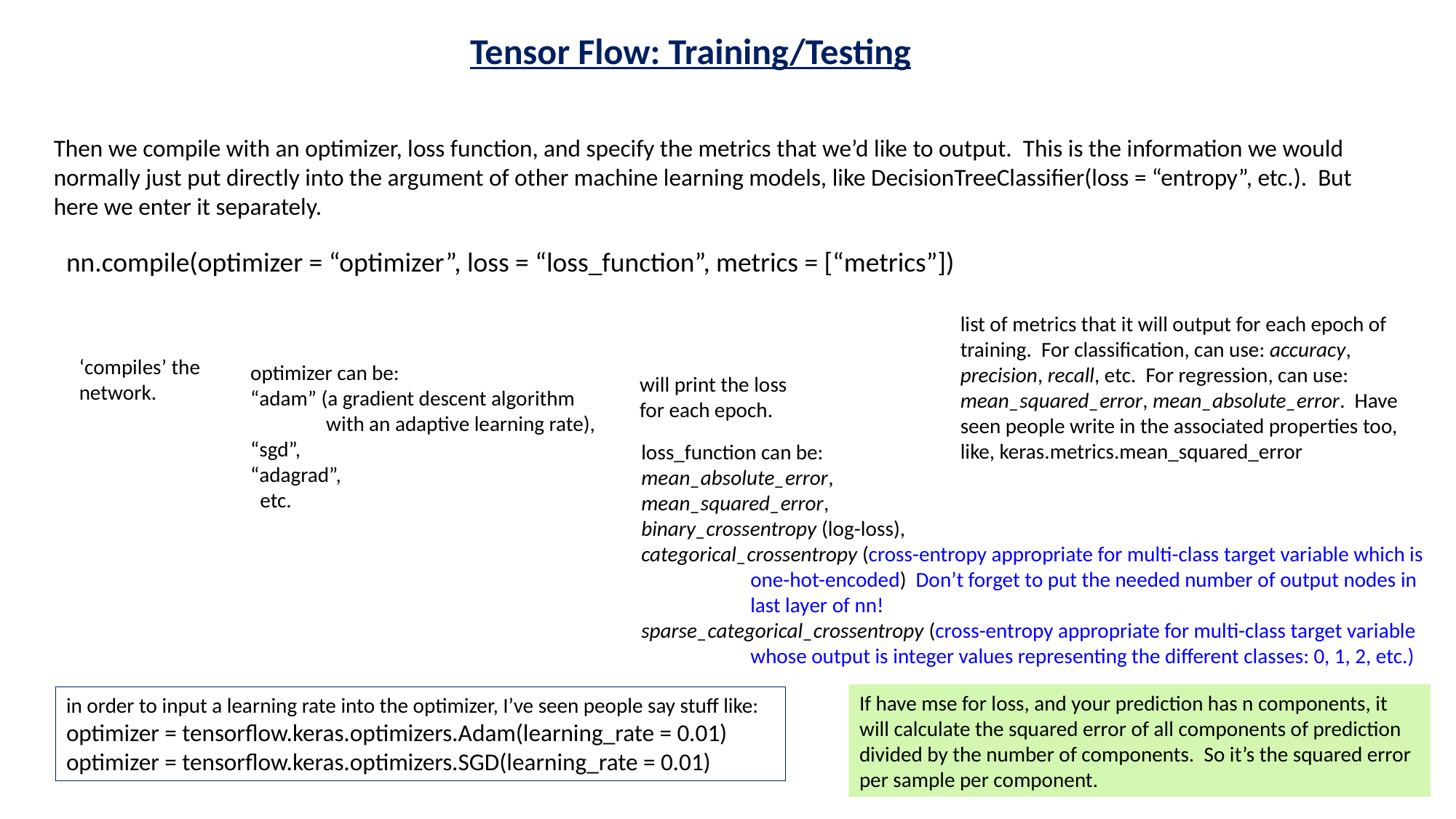

Tensor Flow: Training/Testing
Then we compile with an optimizer, loss function, and specify the metrics that we’d like to output.  This is the information we would normally just put directly into the argument of other machine learning models, like DecisionTreeClassifier(loss = “entropy”, etc.).  But here we enter it separately.
nn.compile(optimizer = “optimizer”, loss = “loss_function”, metrics = [“metrics”])
list of metrics that it will output for each epoch of training.  For classification, can use: accuracy, precision, recall, etc.  For regression, can use: mean_squared_error, mean_absolute_error.  Have seen people write in the associated properties too, like, keras.metrics.mean_squared_error
‘compiles’ the network.
optimizer can be:
“adam” (a gradient descent algorithm
                with an adaptive learning rate),
“sgd”,
“adagrad”,
  etc.
will print the loss for each epoch.
loss_function can be:
mean_absolute_error,
mean_squared_error,
binary_crossentropy (log-loss),
categorical_crossentropy (cross-entropy appropriate for multi-class target variable which is
	one-hot-encoded)  Don’t forget to put the needed number of output nodes in
	last layer of nn!
sparse_categorical_crossentropy (cross-entropy appropriate for multi-class target variable
	whose output is integer values representing the different classes: 0, 1, 2, etc.)
If have mse for loss, and your prediction has n components, it will calculate the squared error of all components of prediction divided by the number of components.  So it’s the squared error per sample per component.
in order to input a learning rate into the optimizer, I’ve seen people say stuff like:
optimizer = tensorflow.keras.optimizers.Adam(learning_rate = 0.01)
optimizer = tensorflow.keras.optimizers.SGD(learning_rate = 0.01)